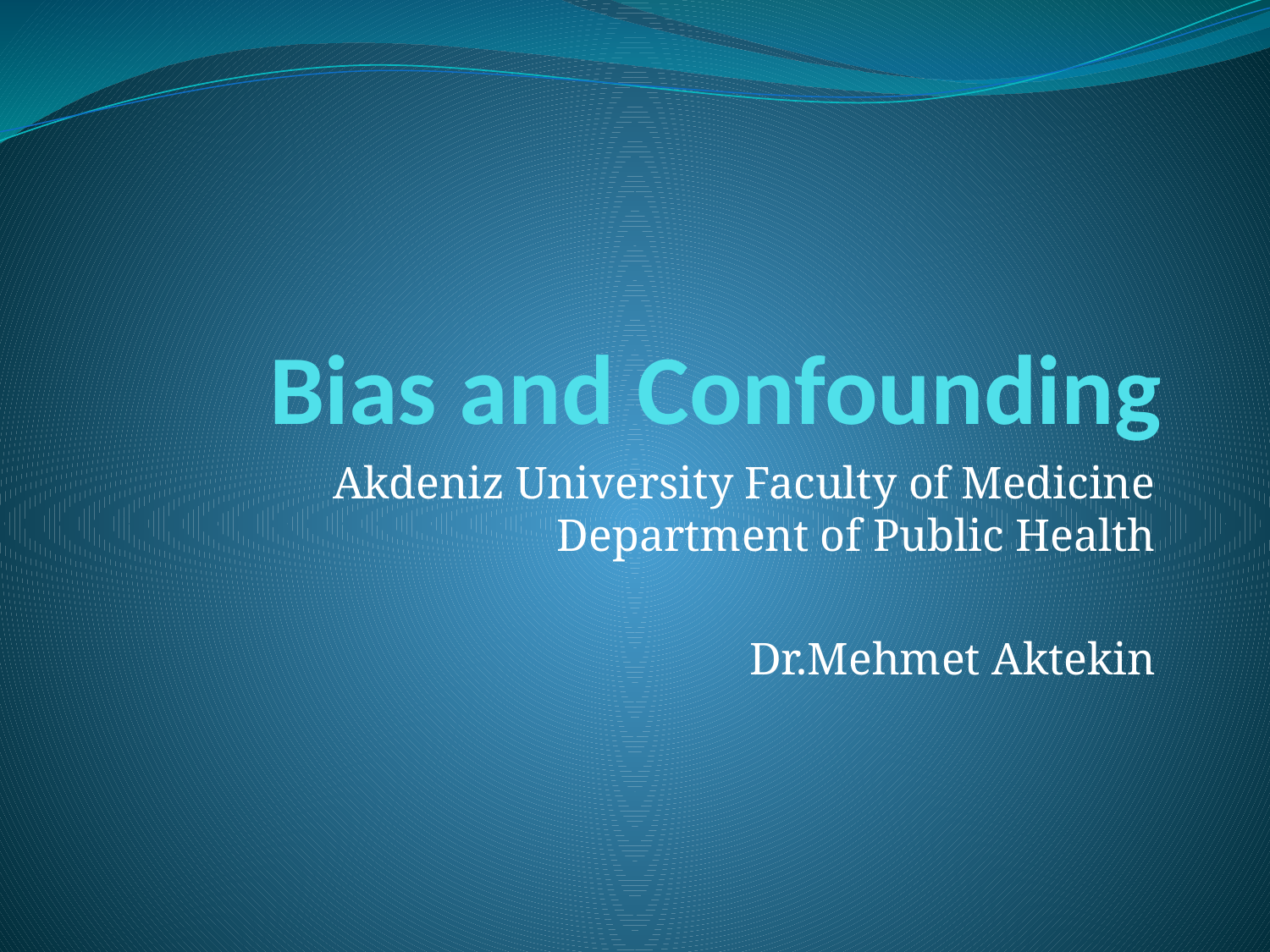

# Bias and Confounding
Akdeniz University Faculty of Medicine Department of Public Health

Dr.Mehmet Aktekin